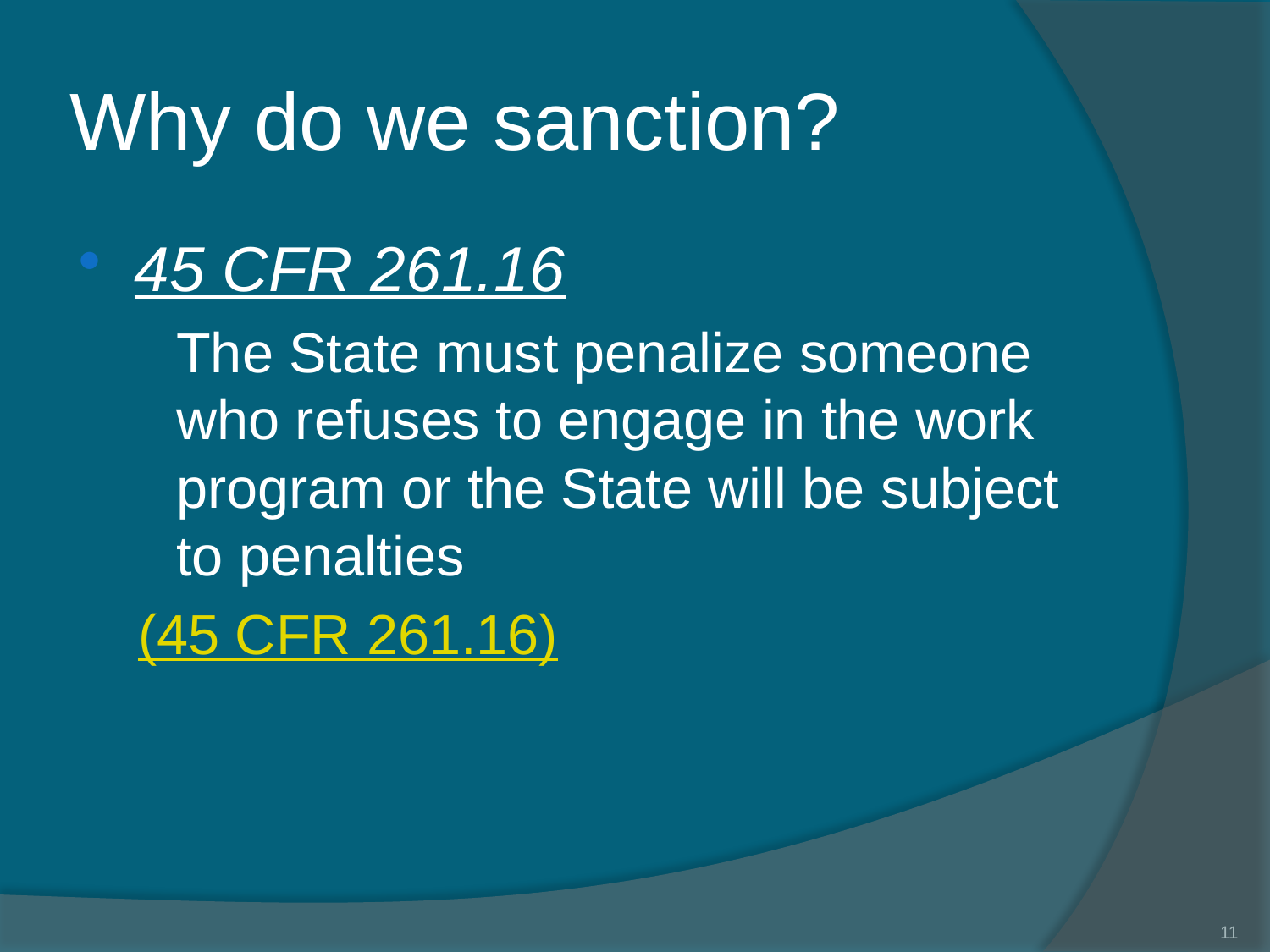

# Why do we sanction?
45 CFR 261.16
	The State must penalize someone who refuses to engage in the work program or the State will be subject to penalties
(45 CFR 261.16)

11